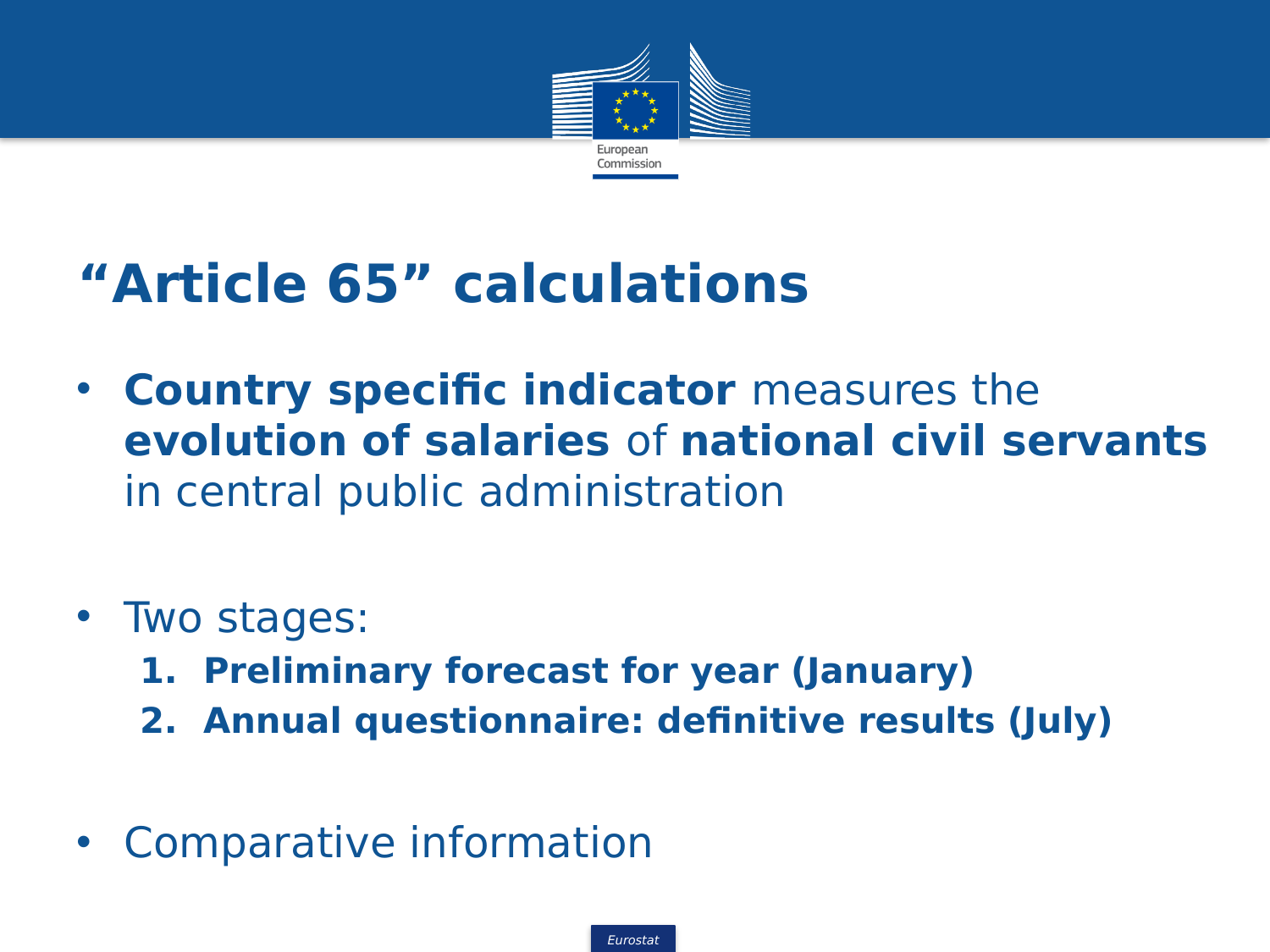

# “Article 65” calculations
Country specific indicator measures the evolution of salaries of national civil servants in central public administration

Two stages:
Preliminary forecast for year (January)
Annual questionnaire: definitive results (July)

Comparative information